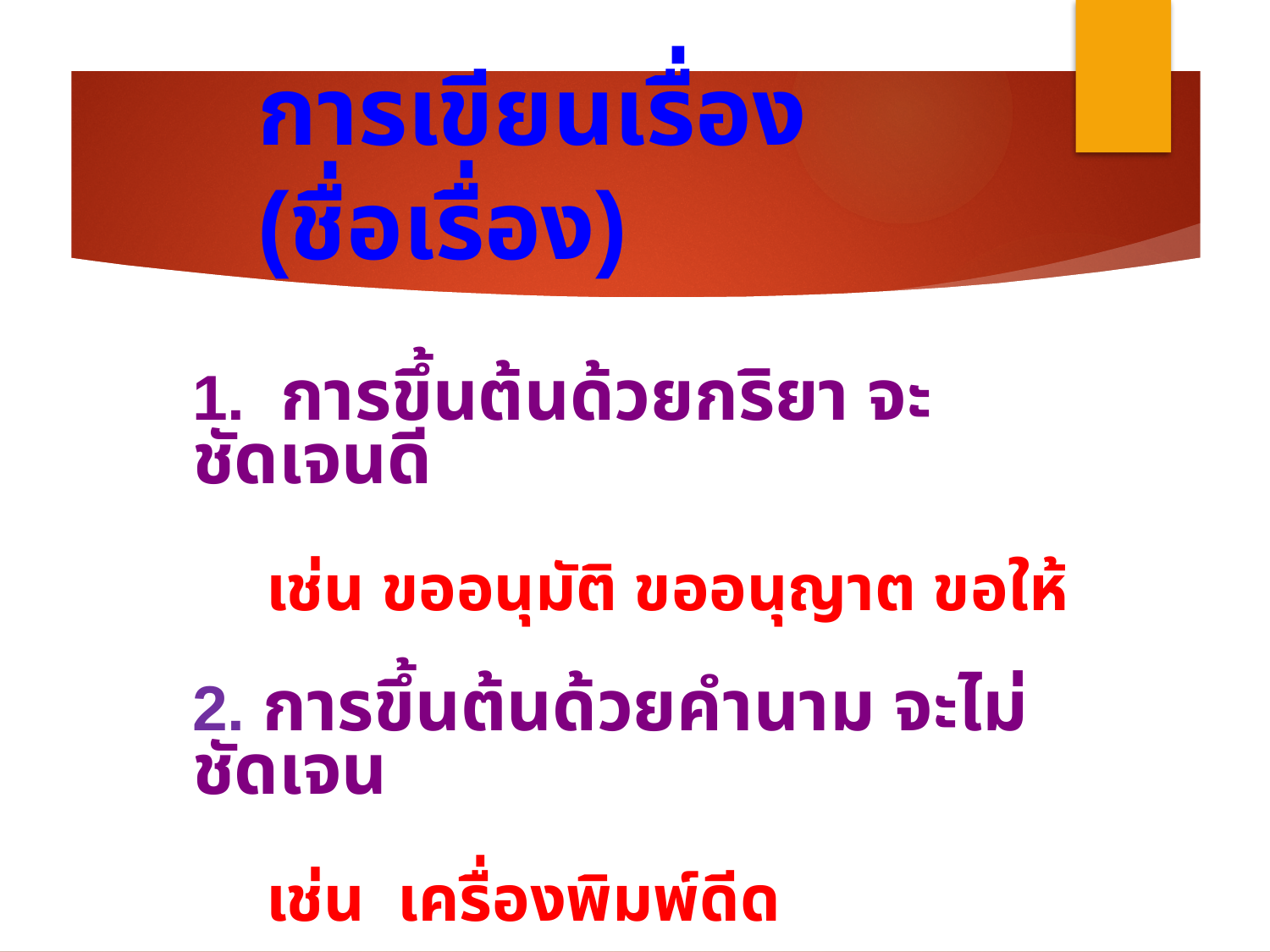

# การเขียนเรื่อง (ชื่อเรื่อง)
1.  การขึ้นต้นด้วยกริยา จะชัดเจนดี
    เช่น ขออนุมัติ ขออนุญาต ขอให้
2. การขึ้นต้นด้วยคำนาม จะไม่ชัดเจน
    เช่น  เครื่องพิมพ์ดีด